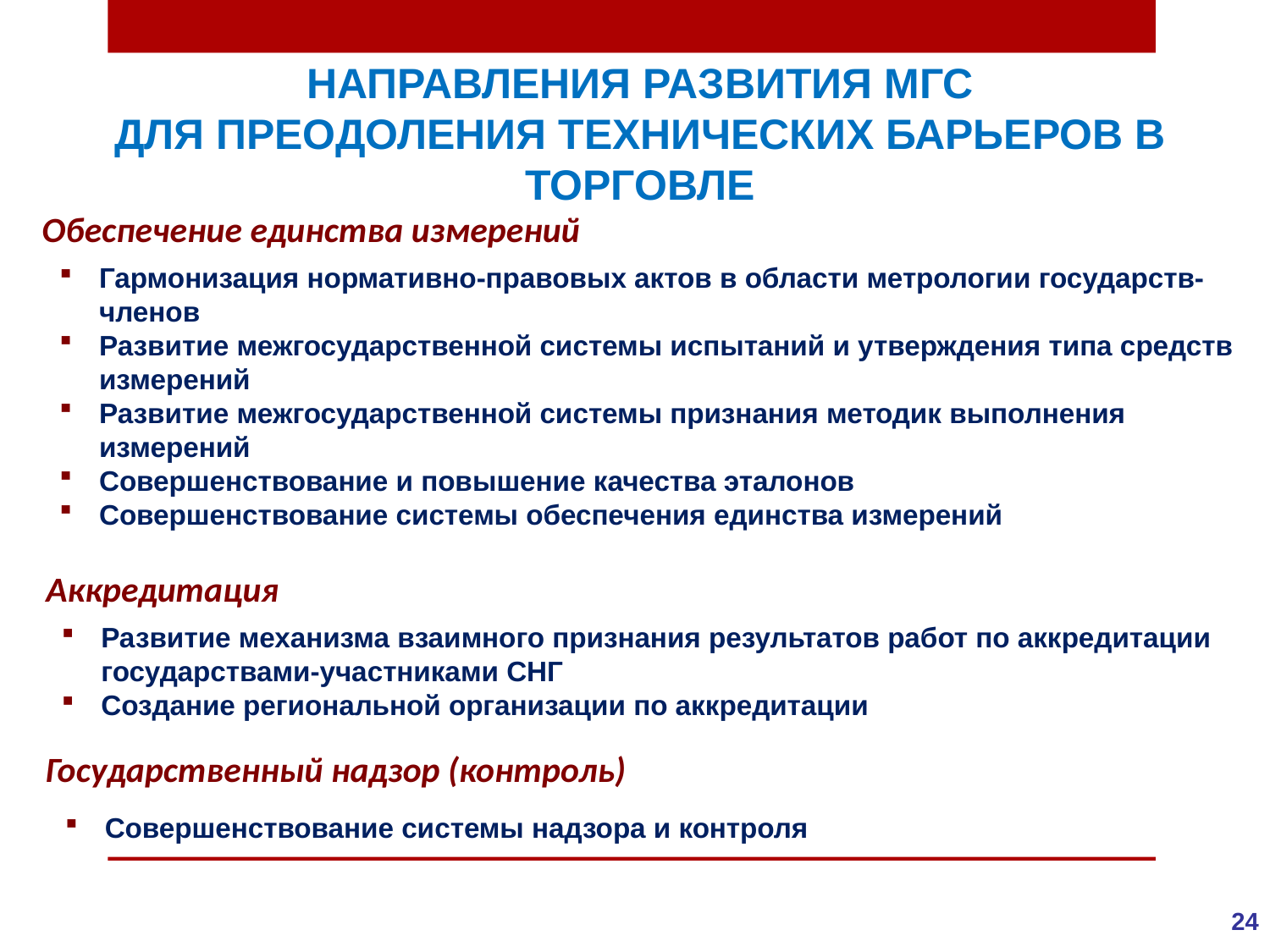

НАПРАВЛЕНИЯ РАЗВИТИЯ МГС
ДЛЯ ПРЕОДОЛЕНИЯ ТЕХНИЧЕСКИХ БАРЬЕРОВ В ТОРГОВЛЕ
Обеспечение единства измерений
Гармонизация нормативно-правовых актов в области метрологии государств-членов
Развитие межгосударственной системы испытаний и утверждения типа средств измерений
Развитие межгосударственной системы признания методик выполнения измерений
Совершенствование и повышение качества эталонов
Совершенствование системы обеспечения единства измерений
Аккредитация
Развитие механизма взаимного признания результатов работ по аккредитации государствами-участниками СНГ
Создание региональной организации по аккредитации
Государственный надзор (контроль)
Совершенствование системы надзора и контроля
24